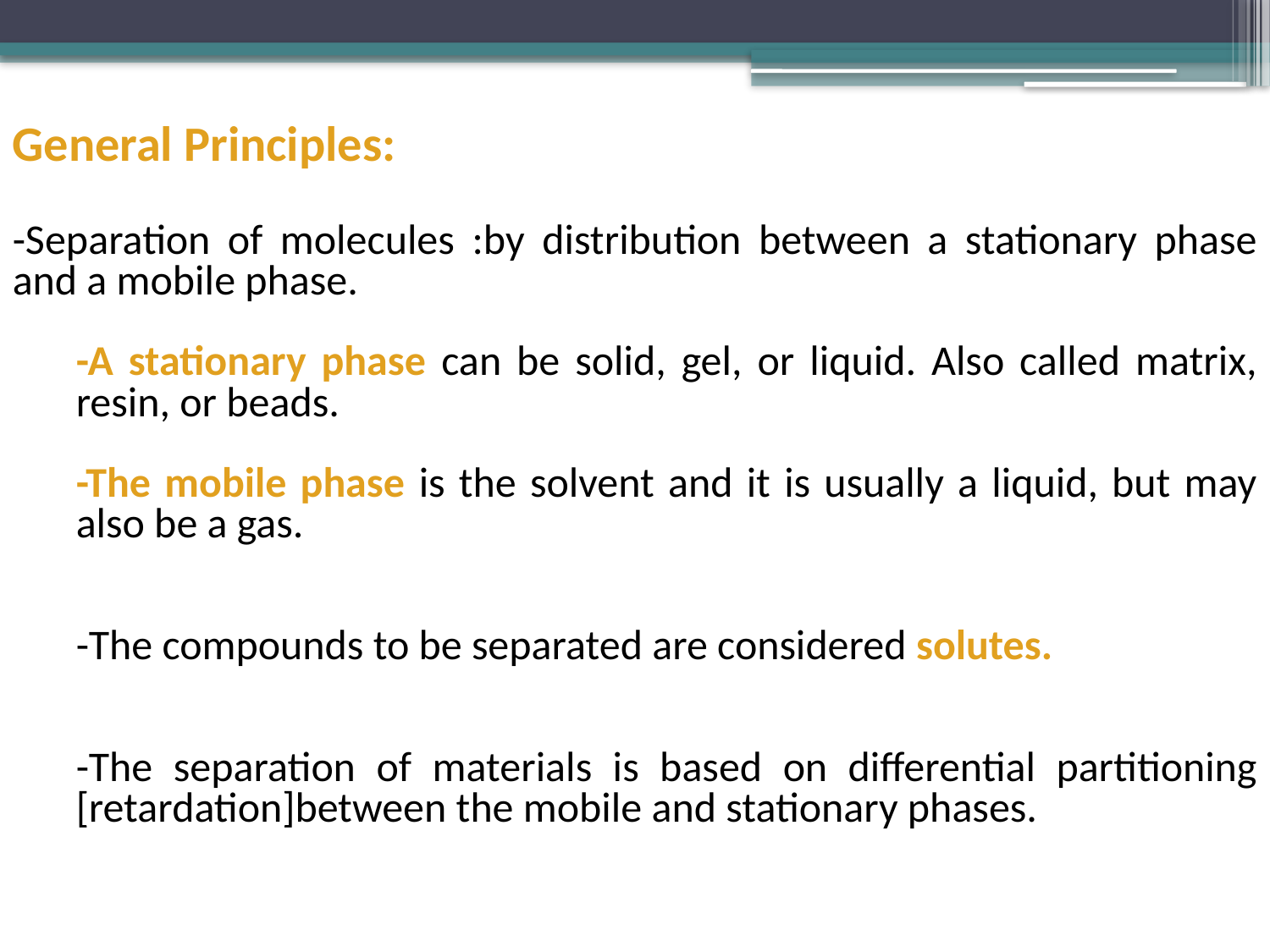

General Principles:

-Separation of molecules :by distribution between a stationary phase and a mobile phase.

-A stationary phase can be solid, gel, or liquid. Also called matrix, resin, or beads.

-The mobile phase is the solvent and it is usually a liquid, but may also be a gas.

-The compounds to be separated are considered solutes.

-The separation of materials is based on differential partitioning [retardation]between the mobile and stationary phases.